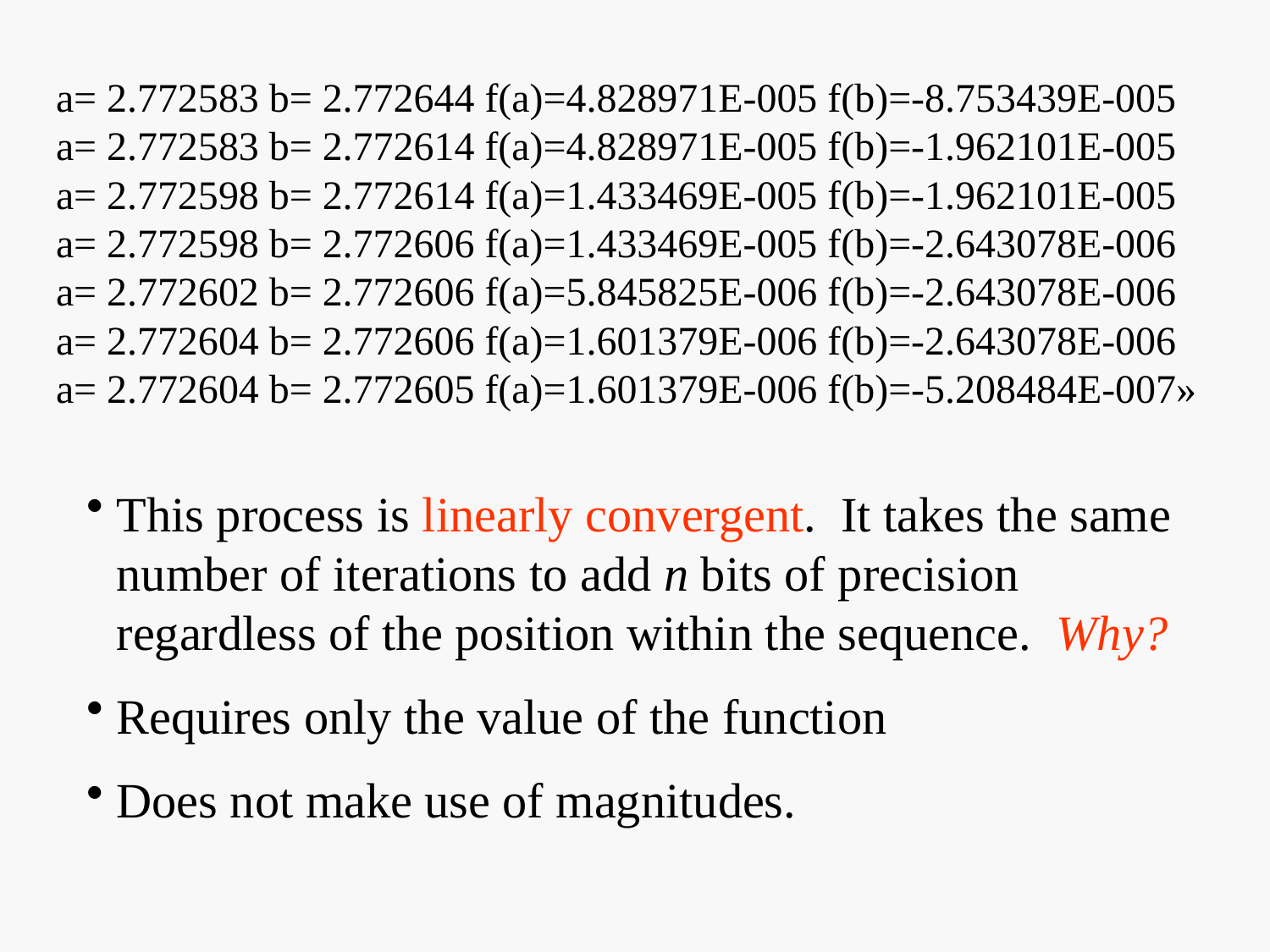

a= 2.772583 b= 2.772644 f(a)=4.828971E-005 f(b)=-8.753439E-005
a= 2.772583 b= 2.772614 f(a)=4.828971E-005 f(b)=-1.962101E-005
a= 2.772598 b= 2.772614 f(a)=1.433469E-005 f(b)=-1.962101E-005
a= 2.772598 b= 2.772606 f(a)=1.433469E-005 f(b)=-2.643078E-006
a= 2.772602 b= 2.772606 f(a)=5.845825E-006 f(b)=-2.643078E-006
a= 2.772604 b= 2.772606 f(a)=1.601379E-006 f(b)=-2.643078E-006
a= 2.772604 b= 2.772605 f(a)=1.601379E-006 f(b)=-5.208484E-007»
This process is linearly convergent.  It takes the same number of iterations to add n bits of precision regardless of the position within the sequence.  Why?
Requires only the value of the function
Does not make use of magnitudes.